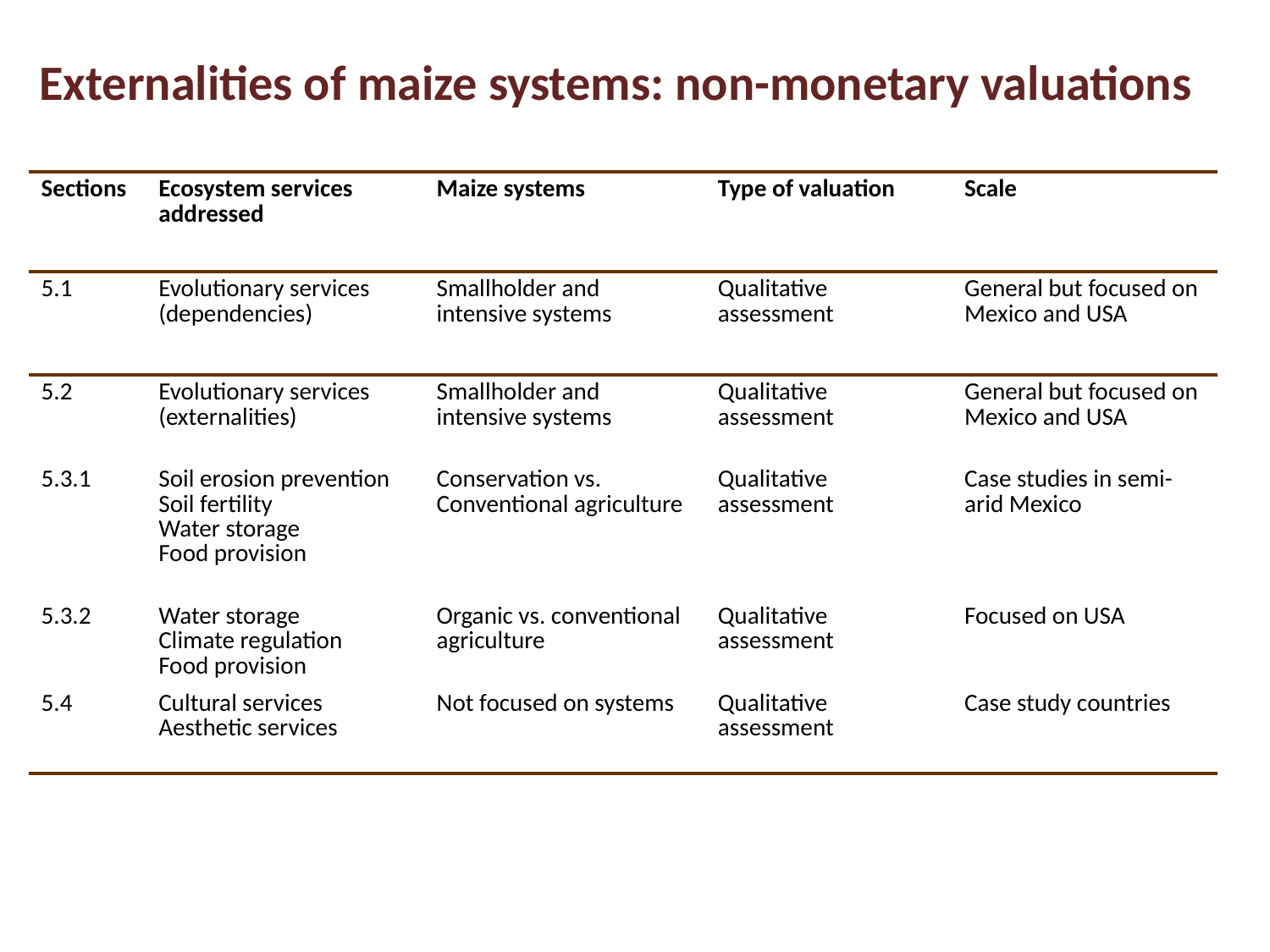

Externalities of maize systems: non-monetary valuations
| Sections | Ecosystem services addressed | Maize systems | Type of valuation | Scale |
| --- | --- | --- | --- | --- |
| 5.1 | Evolutionary services (dependencies) | Smallholder and intensive systems | Qualitative assessment | General but focused on Mexico and USA |
| 5.2 | Evolutionary services (externalities) | Smallholder and intensive systems | Qualitative assessment | General but focused on Mexico and USA |
| 5.3.1 | Soil erosion prevention Soil fertility Water storage Food provision | Conservation vs. Conventional agriculture | Qualitative assessment | Case studies in semi-arid Mexico |
| 5.3.2 | Water storage Climate regulation Food provision | Organic vs. conventional agriculture | Qualitative assessment | Focused on USA |
| 5.4 | Cultural services Aesthetic services | Not focused on systems | Qualitative assessment | Case study countries |